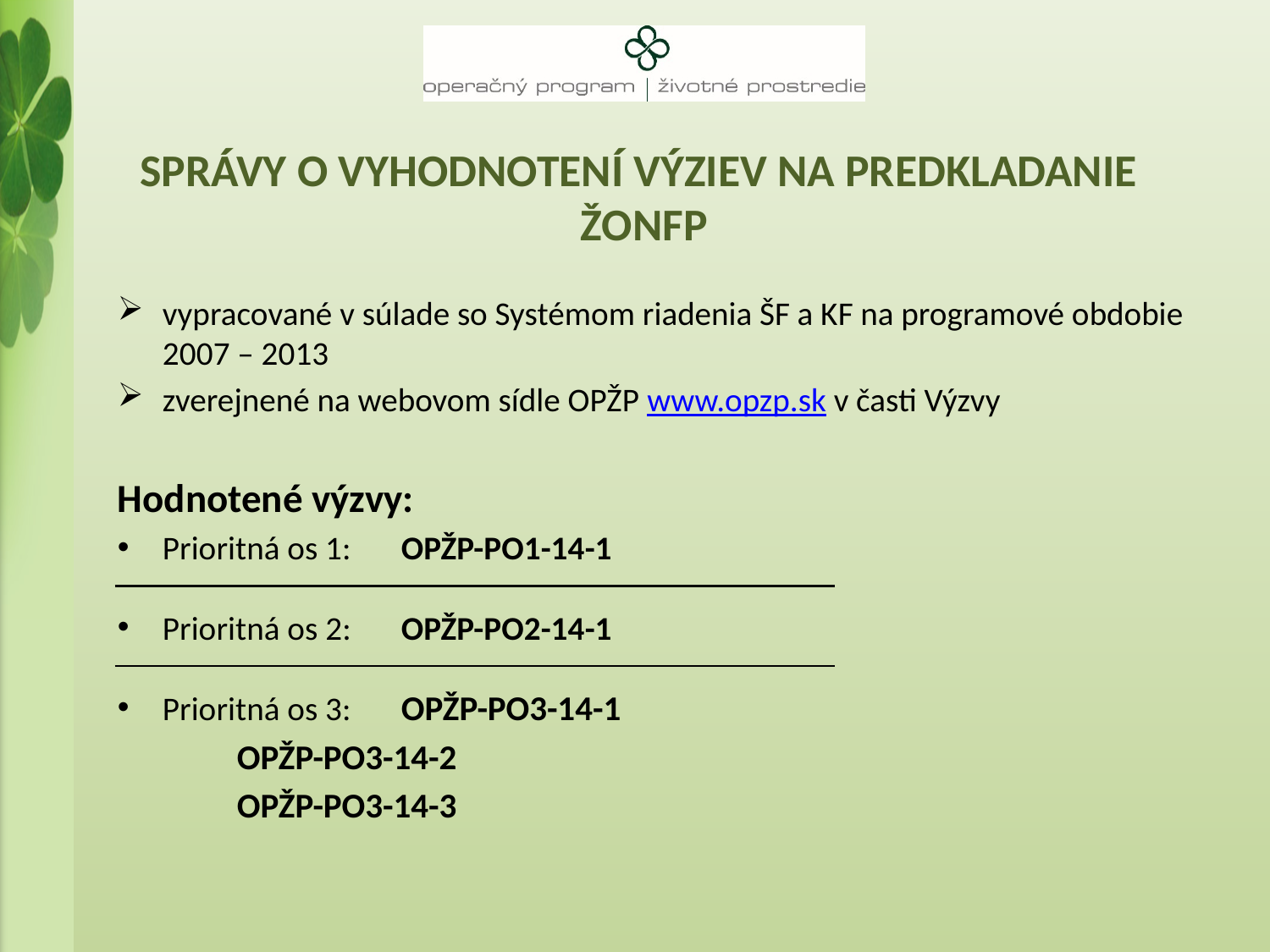

# Správy o vyhodnotení výziev na predkladanie ŽoNFP
vypracované v súlade so Systémom riadenia ŠF a KF na programové obdobie 2007 – 2013
zverejnené na webovom sídle OPŽP www.opzp.sk v časti Výzvy

Hodnotené výzvy:
Prioritná os 1:  	OPŽP-PO1-14-1
Prioritná os 2: 	OPŽP-PO2-14-1
Prioritná os 3:		OPŽP-PO3-14-1
			OPŽP-PO3-14-2
			OPŽP-PO3-14-3